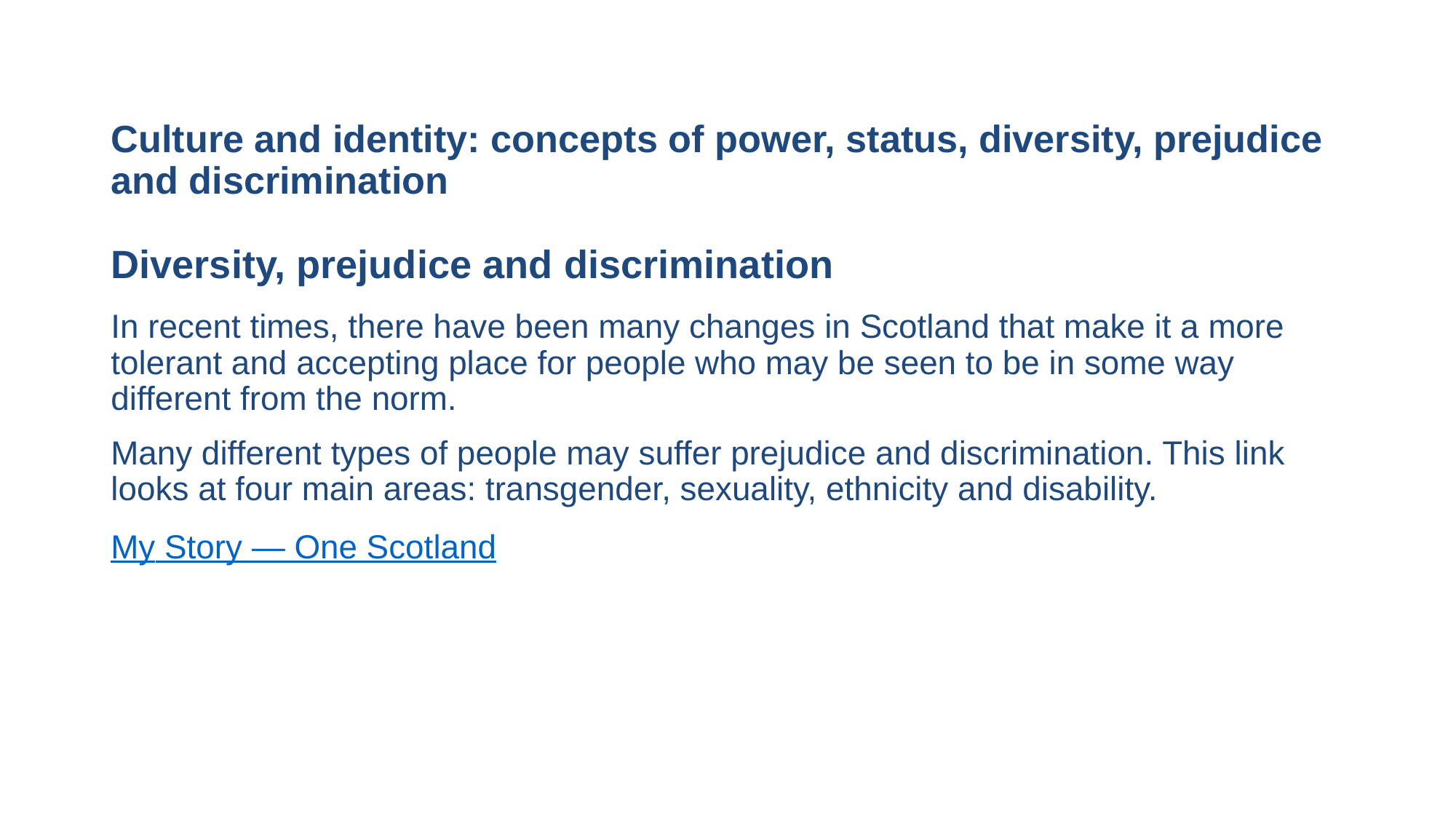

# Culture and identity: concepts of power, status, diversity, prejudice and discrimination
Diversity, prejudice and discrimination
In recent times, there have been many changes in Scotland that make it a more tolerant and accepting place for people who may be seen to be in some way different from the norm.
Many different types of people may suffer prejudice and discrimination. This link looks at four main areas: transgender, sexuality, ethnicity and disability.

My Story — One Scotland